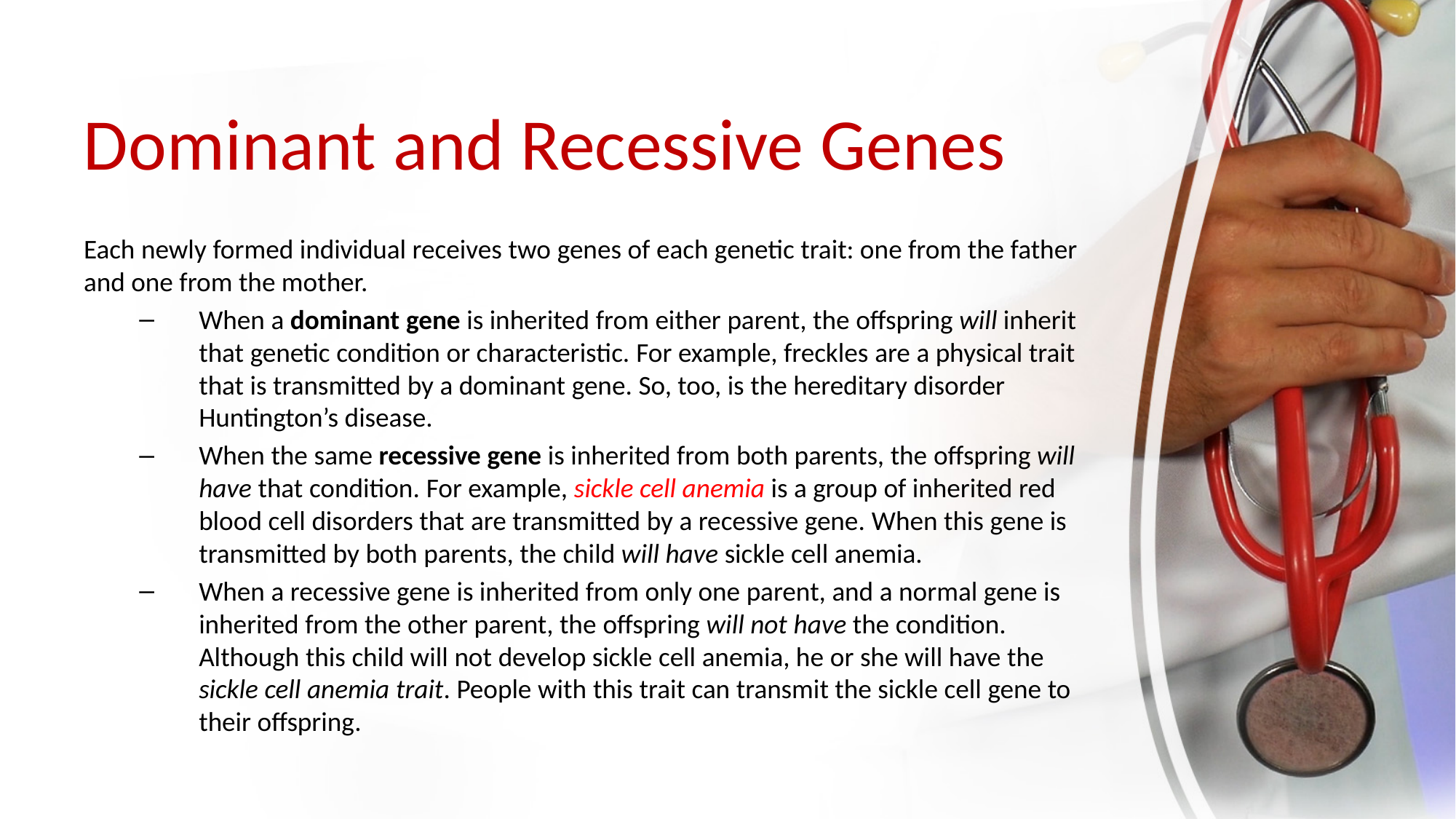

# Dominant and Recessive Genes
Each newly formed individual receives two genes of each genetic trait: one from the father and one from the mother.
When a dominant gene is inherited from either parent, the offspring will inherit that genetic condition or characteristic. For example, freckles are a physical trait that is transmitted by a dominant gene. So, too, is the hereditary disorder Huntington’s disease.
When the same recessive gene is inherited from both parents, the offspring will have that condition. For example, sickle cell anemia is a group of inherited red blood cell disorders that are transmitted by a recessive gene. When this gene is transmitted by both parents, the child will have sickle cell anemia.
When a recessive gene is inherited from only one parent, and a normal gene is inherited from the other parent, the offspring will not have the condition. Although this child will not develop sickle cell anemia, he or she will have the sickle cell anemia trait. People with this trait can transmit the sickle cell gene to their offspring.